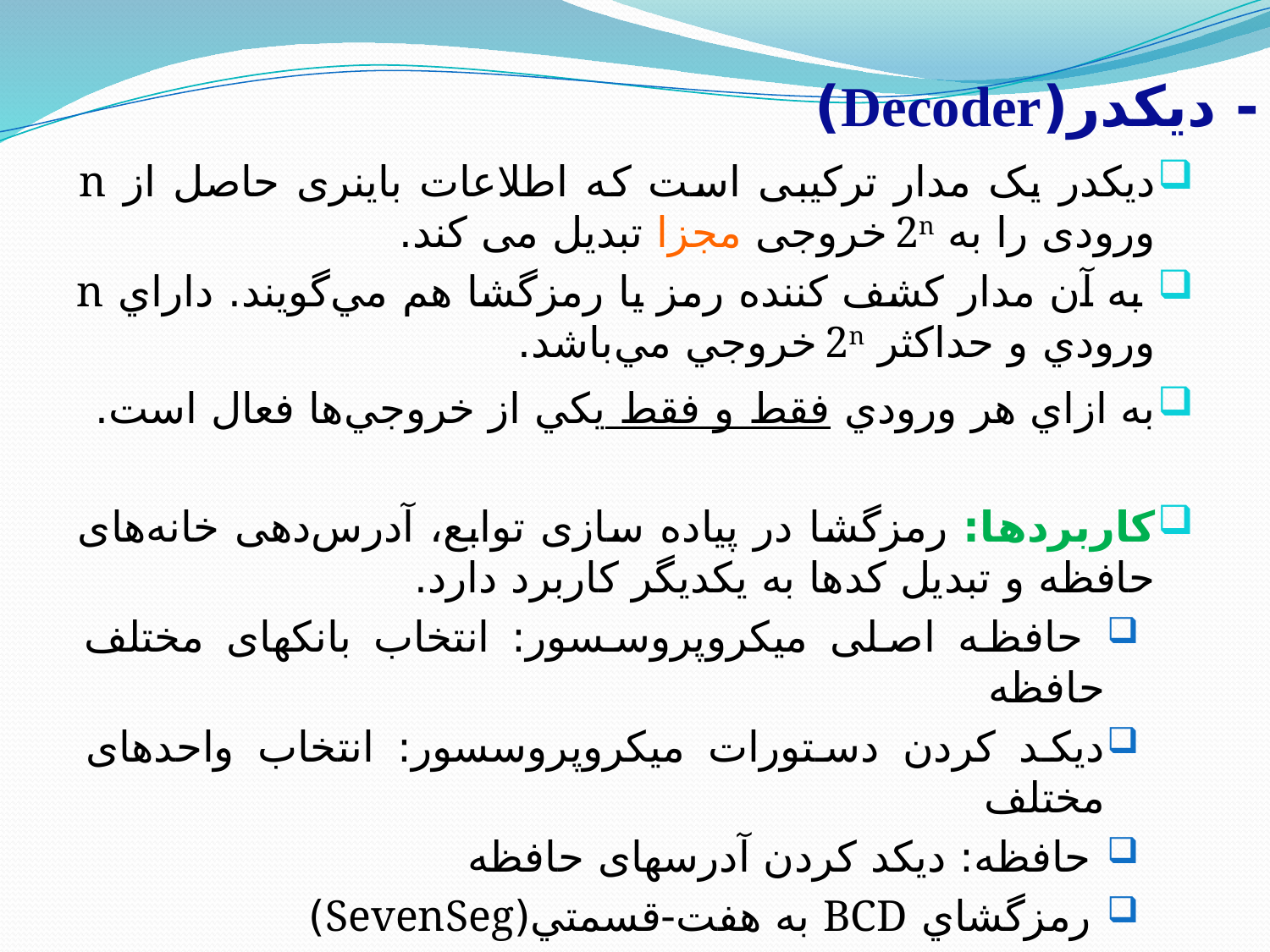

# - دیکدر(Decoder)
دیکدر یک مدار ترکیبی است که اطلاعات باینری حاصل از n ورودی را به 2n خروجی مجزا تبدیل می کند.
 به آن مدار كشف كننده رمز يا رمزگشا هم مي‌گويند. داراي n ورودي و حداكثر 2n خروجي مي‌باشد.
به ازاي هر ورودي فقط و فقط يكي از خروجي‌ها فعال است.

کاربردها: رمزگشا در پیاده سازی توابع، آدرس‌دهی خانه‌های حافظه و تبدیل کدها به یکدیگر کاربرد دارد.
 حافظه اصلی میکروپروسسور: انتخاب بانکهای مختلف حافظه
دیکد کردن دستورات میکروپروسسور: انتخاب واحدهای مختلف
 حافظه: دیکد کردن آدرسهای حافظه
 رمزگشاي BCD به هفت-قسمتي(SevenSeg)